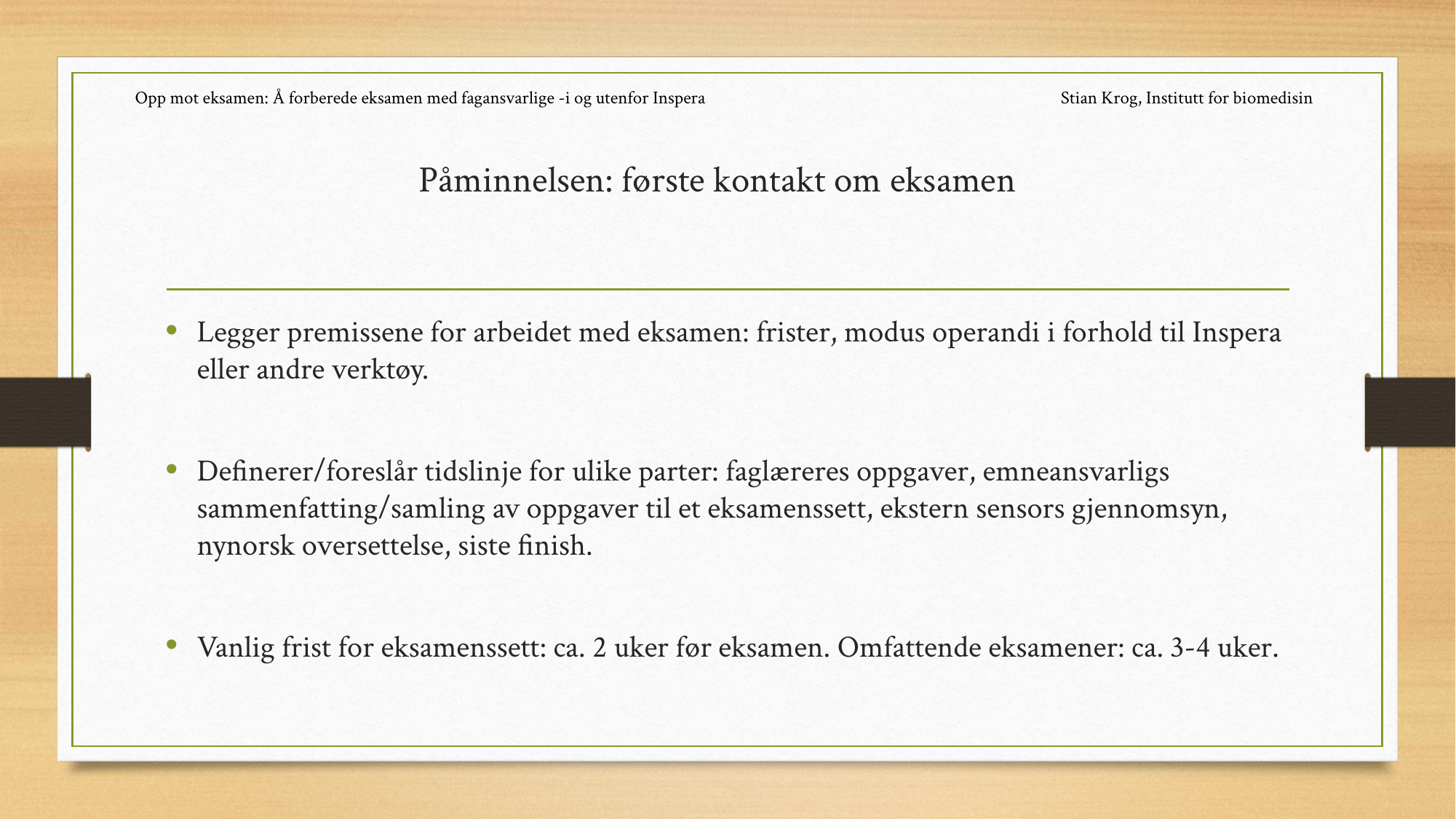

Opp mot eksamen: Å forberede eksamen med fagansvarlige -i og utenfor Inspera                                                                                         Stian Krog, Institutt for biomedisin
# Påminnelsen: første kontakt om eksamen
Legger premissene for arbeidet med eksamen: frister, modus operandi i forhold til Inspera eller andre verktøy.

Definerer/foreslår tidslinje for ulike parter: faglæreres oppgaver, emneansvarligs sammenfatting/samling av oppgaver til et eksamenssett, ekstern sensors gjennomsyn, nynorsk oversettelse, siste finish.

Vanlig frist for eksamenssett: ca. 2 uker før eksamen. Omfattende eksamener: ca. 3-4 uker.